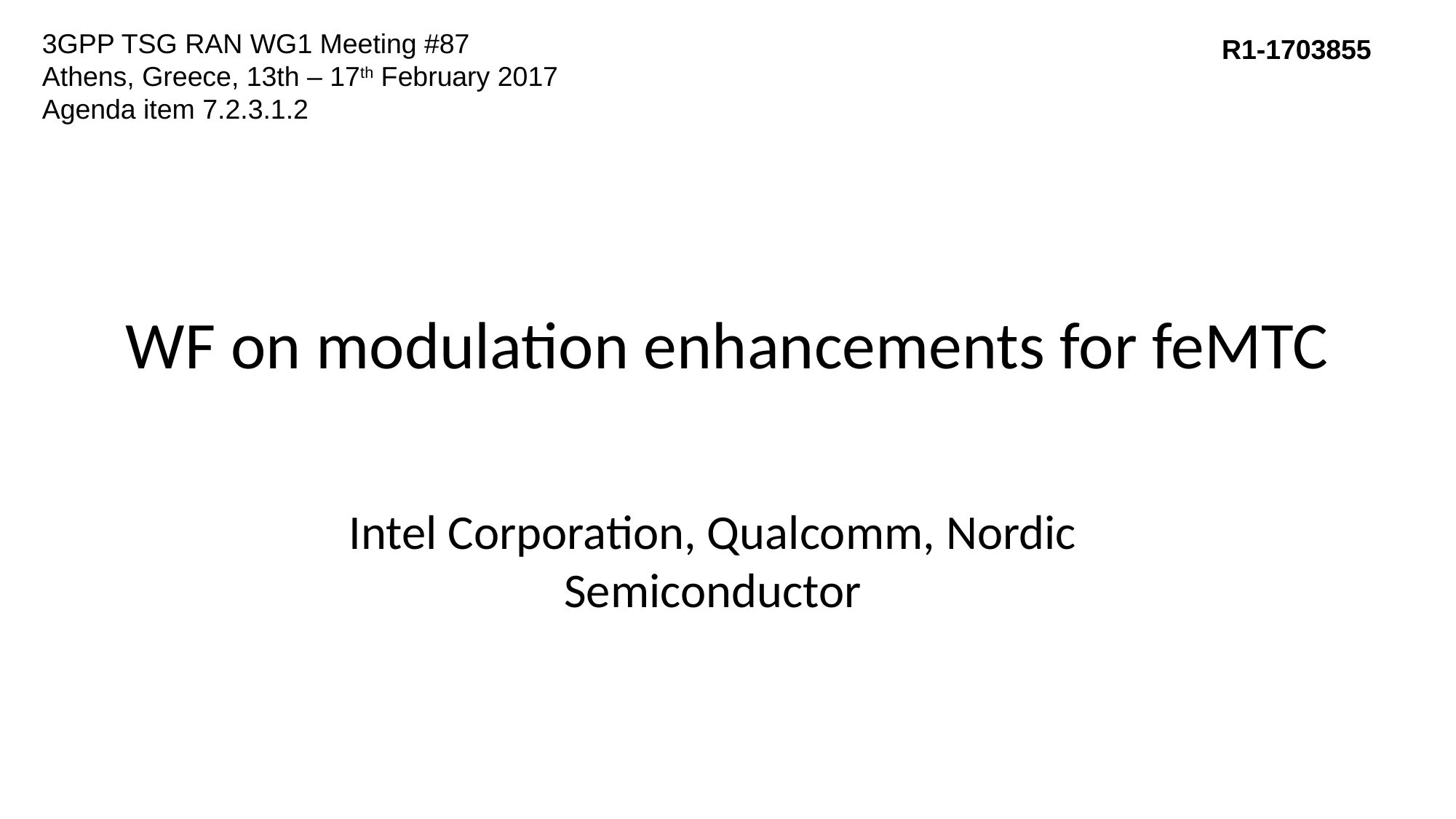

3GPP TSG RAN WG1 Meeting #87
Athens, Greece, 13th – 17th February 2017
Agenda item 7.2.3.1.2
R1-1703855
# WF on modulation enhancements for feMTC
Intel Corporation, Qualcomm, Nordic Semiconductor